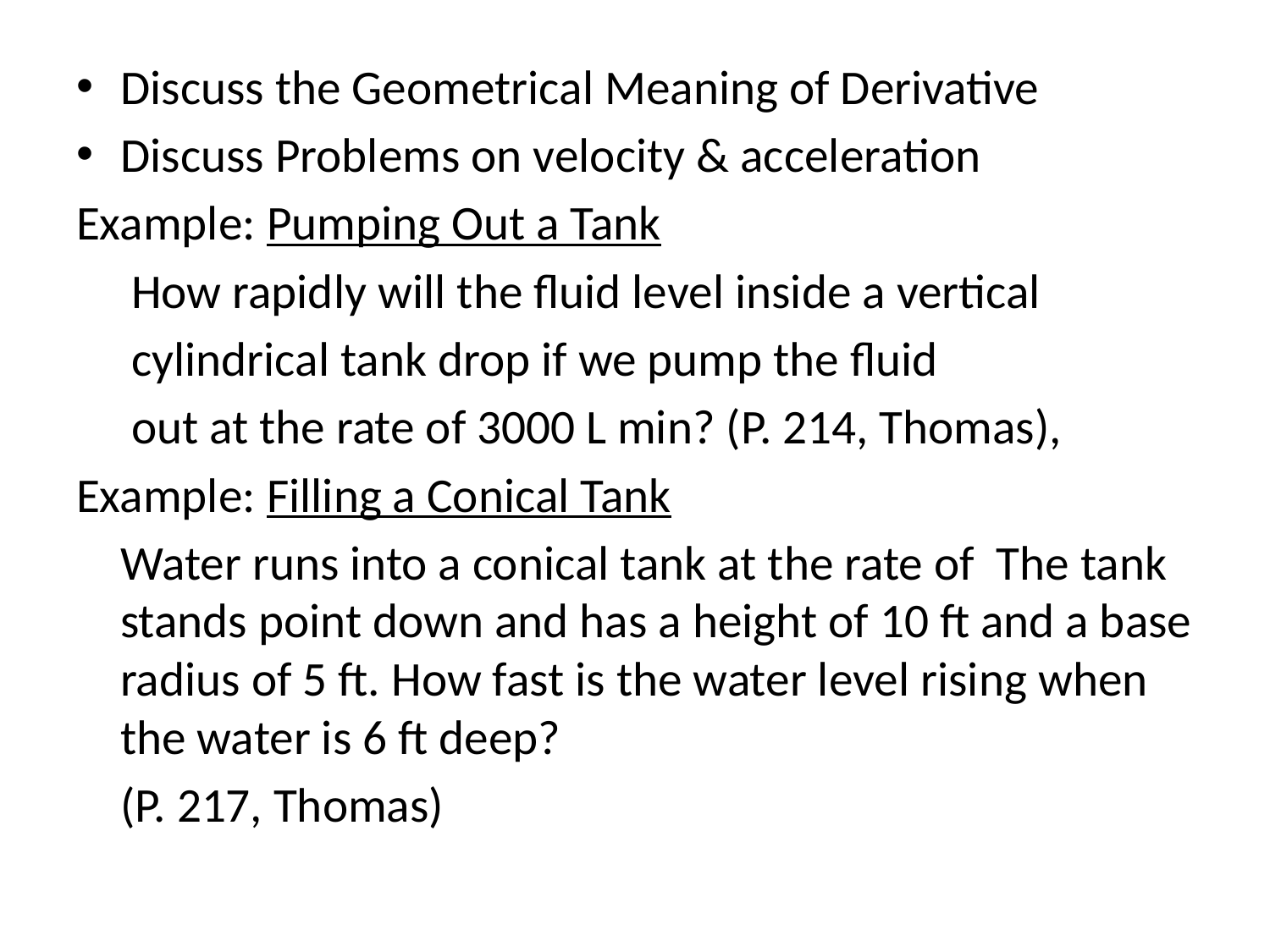

Discuss the Geometrical Meaning of Derivative
Discuss Problems on velocity & acceleration
Example: Pumping Out a Tank
     How rapidly will the fluid level inside a vertical
     cylindrical tank drop if we pump the fluid
     out at the rate of 3000 L min? (P. 214, Thomas),
Example: Filling a Conical Tank
    Water runs into a conical tank at the rate of  The tank stands point down and has a height of 10 ft and a base radius of 5 ft. How fast is the water level rising when the water is 6 ft deep?
    (P. 217, Thomas)